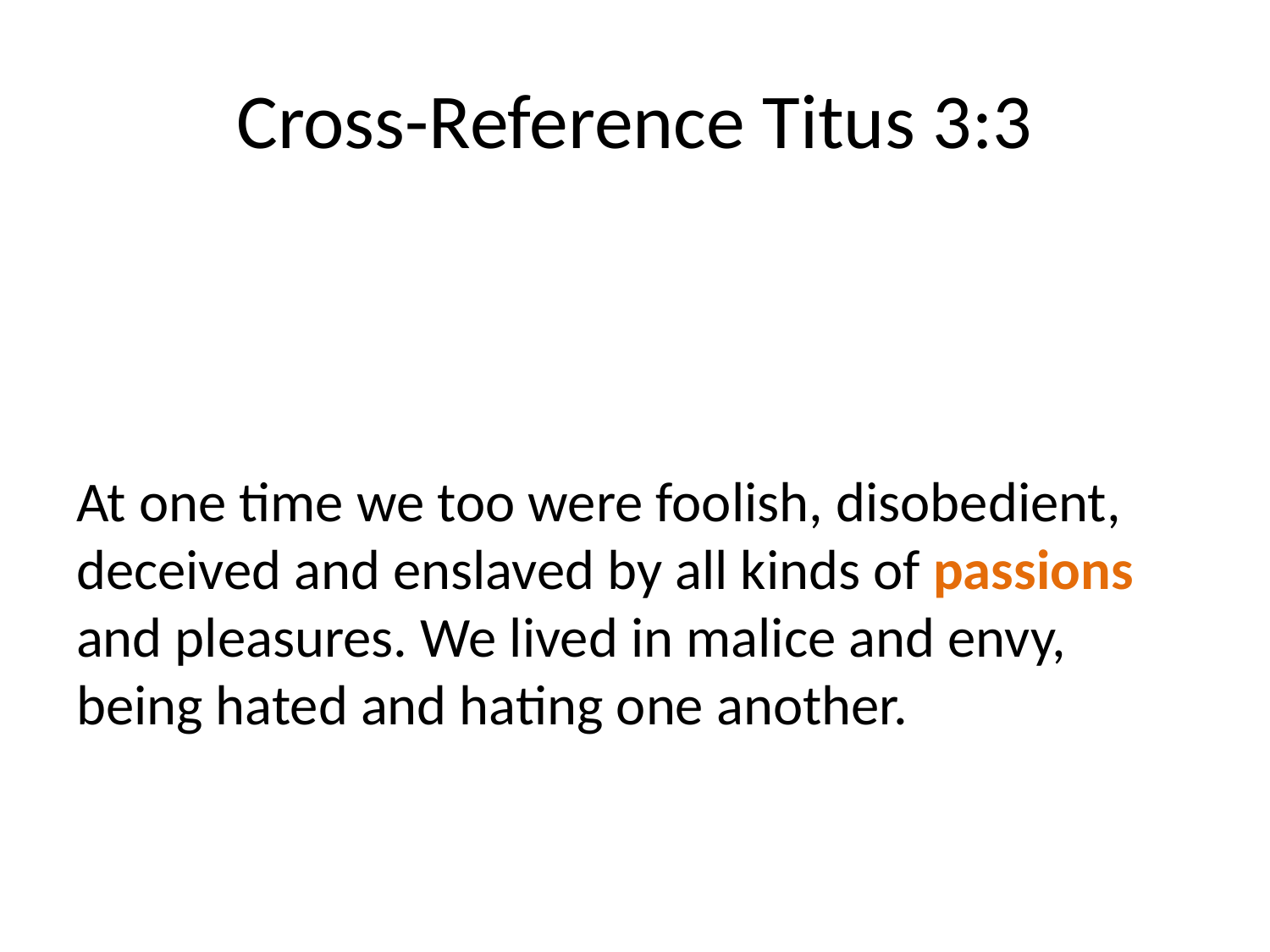

# Cross-Reference Titus 3:3

At one time we too were foolish, disobedient, deceived and enslaved by all kinds of passions and pleasures. We lived in malice and envy, being hated and hating one another.